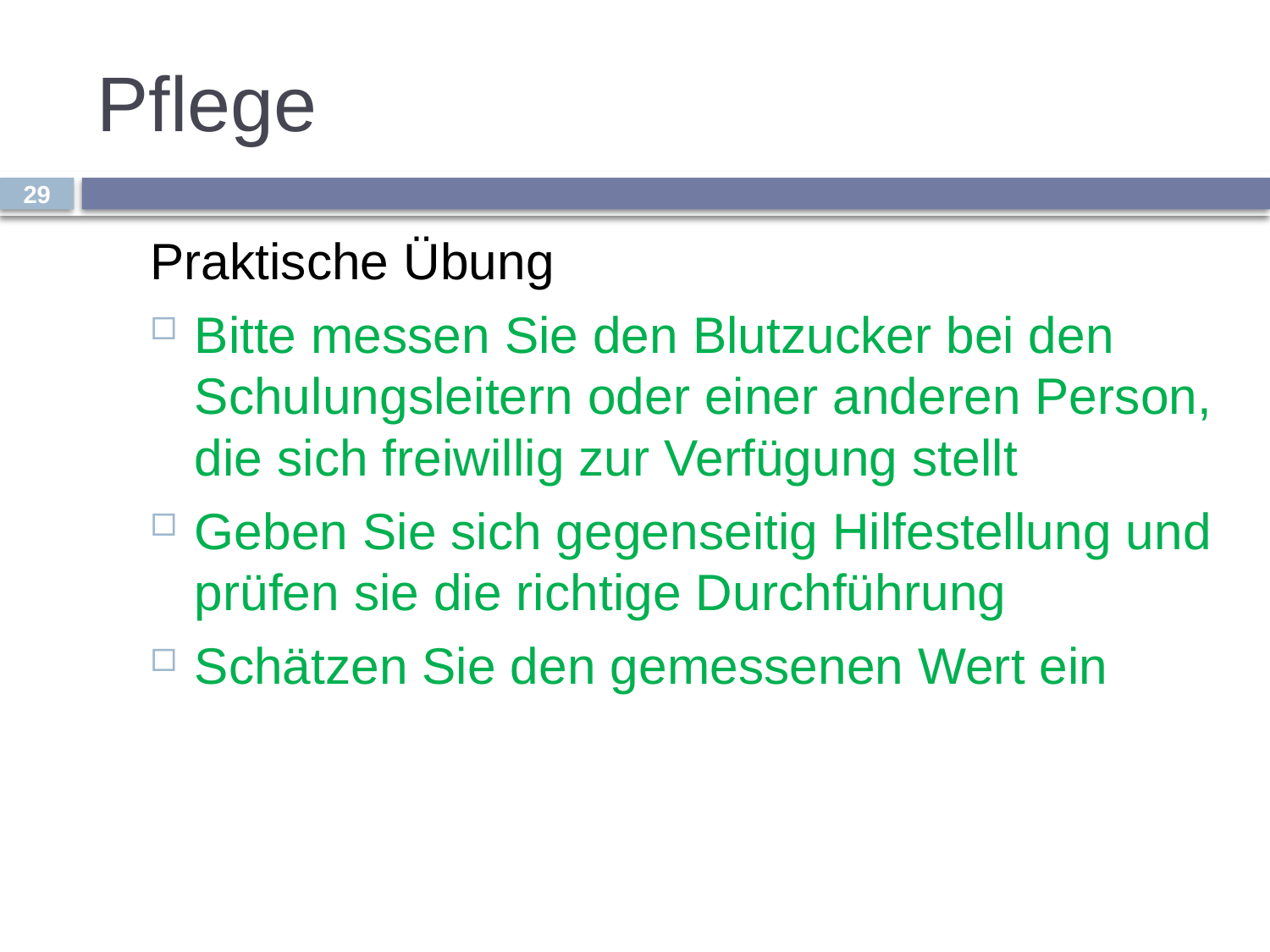

# Pflege
29
Praktische Übung
Bitte messen Sie den Blutzucker bei den Schulungsleitern oder einer anderen Person, die sich freiwillig zur Verfügung stellt
Geben Sie sich gegenseitig Hilfestellung und prüfen sie die richtige Durchführung
Schätzen Sie den gemessenen Wert ein